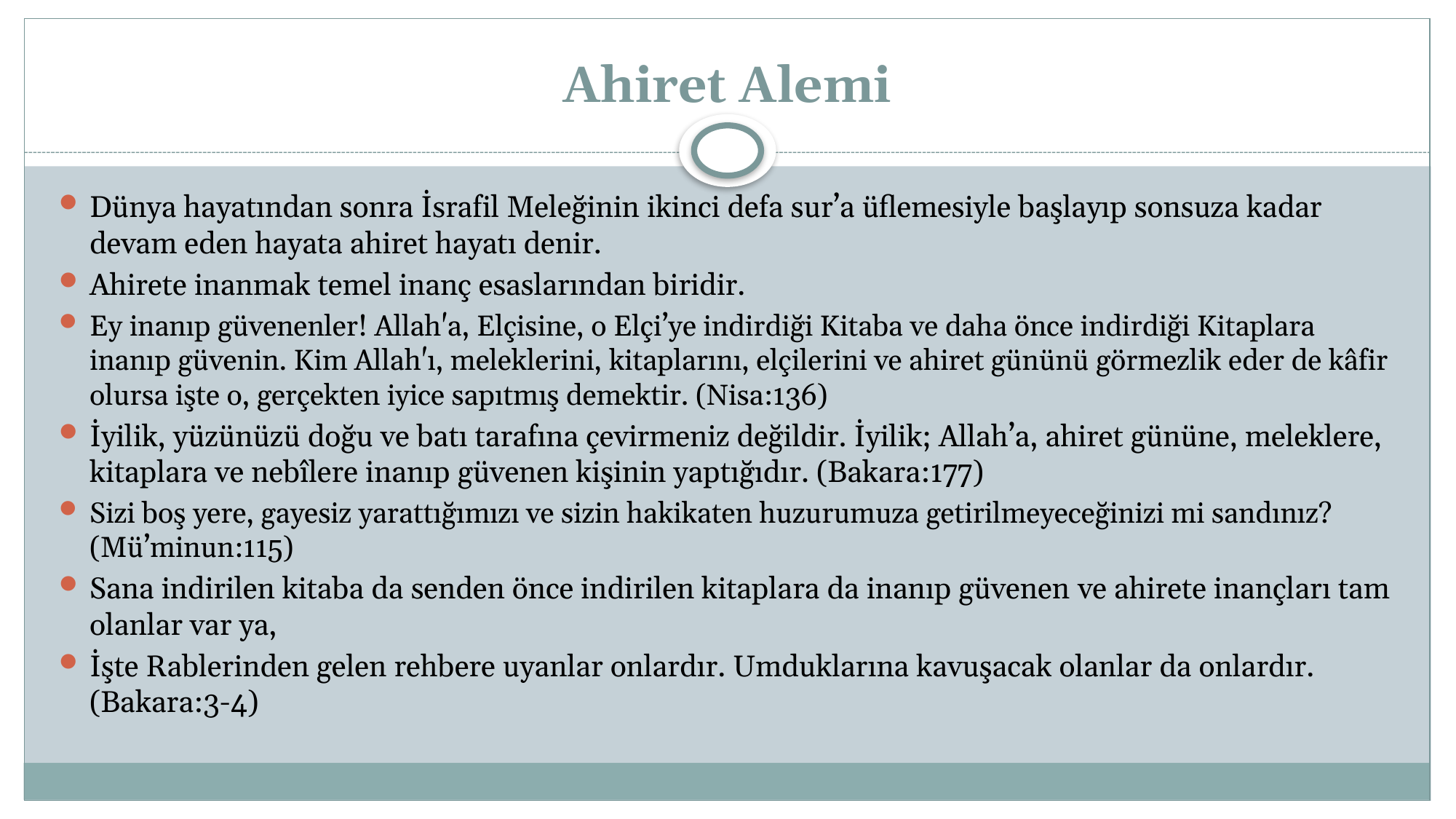

# Ahiret Alemi
Dünya hayatından sonra İsrafil Meleğinin ikinci defa sur’a üflemesiyle başlayıp sonsuza kadar devam eden hayata ahiret hayatı denir.
Ahirete inanmak temel inanç esaslarından biridir.
Ey inanıp güvenenler! Allah'a, Elçisine, o Elçi’ye indirdiği Kitaba ve daha önce indirdiği Kitaplara inanıp güvenin. Kim Allah'ı, meleklerini, kitaplarını, elçilerini ve ahiret gününü görmezlik eder de kâfir olursa işte o, gerçekten iyice sapıtmış demektir. (Nisa:136)
İyilik, yüzünüzü doğu ve batı tarafına çevirmeniz değildir. İyilik; Allah’a, ahiret gününe, meleklere, kitaplara ve nebîlere inanıp güvenen kişinin yaptığıdır. (Bakara:177)
Sizi boş yere, gayesiz yarattığımızı ve sizin hakikaten huzurumuza getirilmeyeceğinizi mi sandınız? (Mü’minun:115)
Sana indirilen kitaba da senden önce indirilen kitaplara da inanıp güvenen ve ahirete inançları tam olanlar var ya,
İşte Rablerinden gelen rehbere uyanlar onlardır. Umduklarına kavuşacak olanlar da onlardır.(Bakara:3-4)